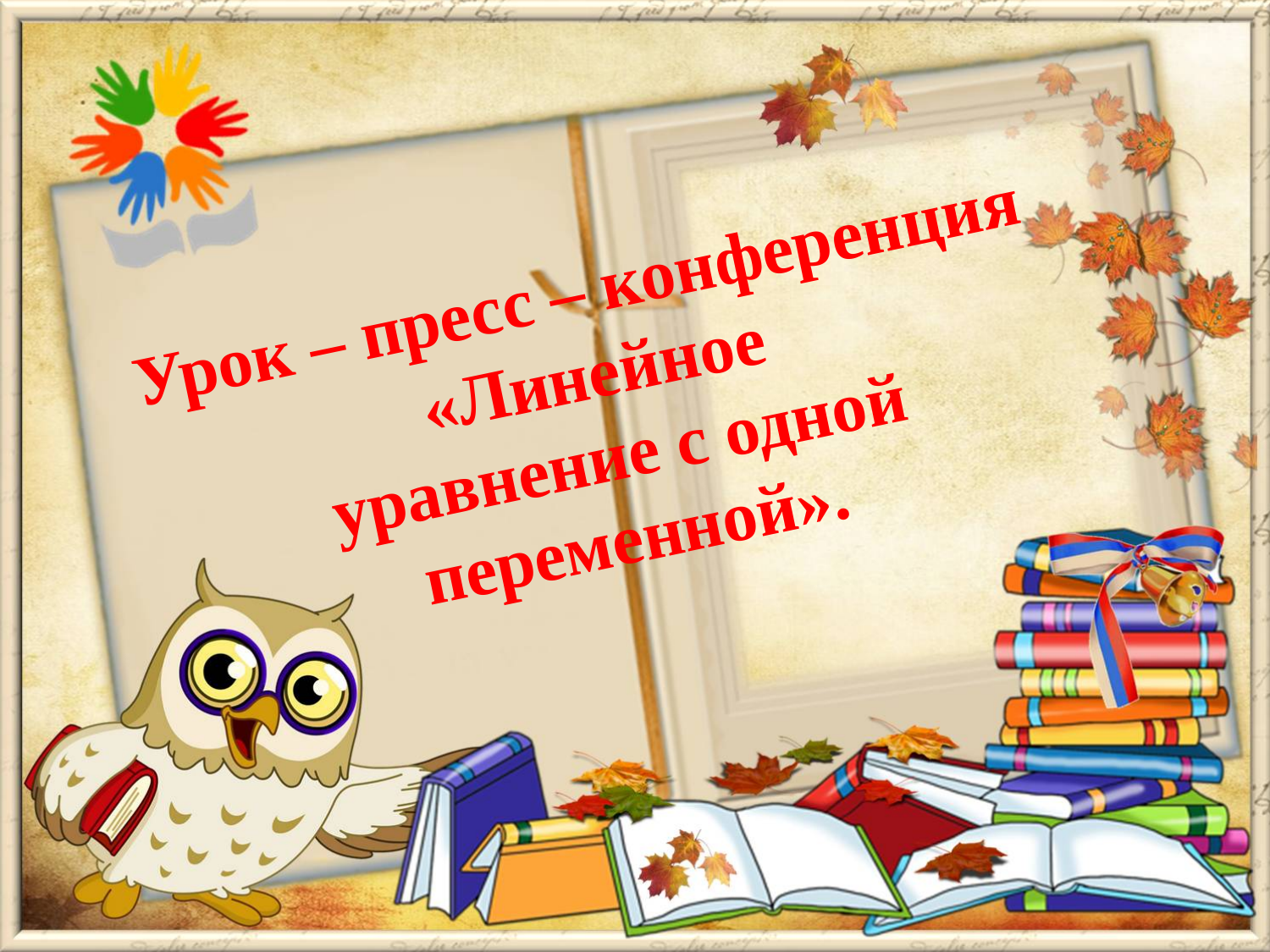

Урок – пресс – конференция  «Линейное
уравнение с одной переменной».